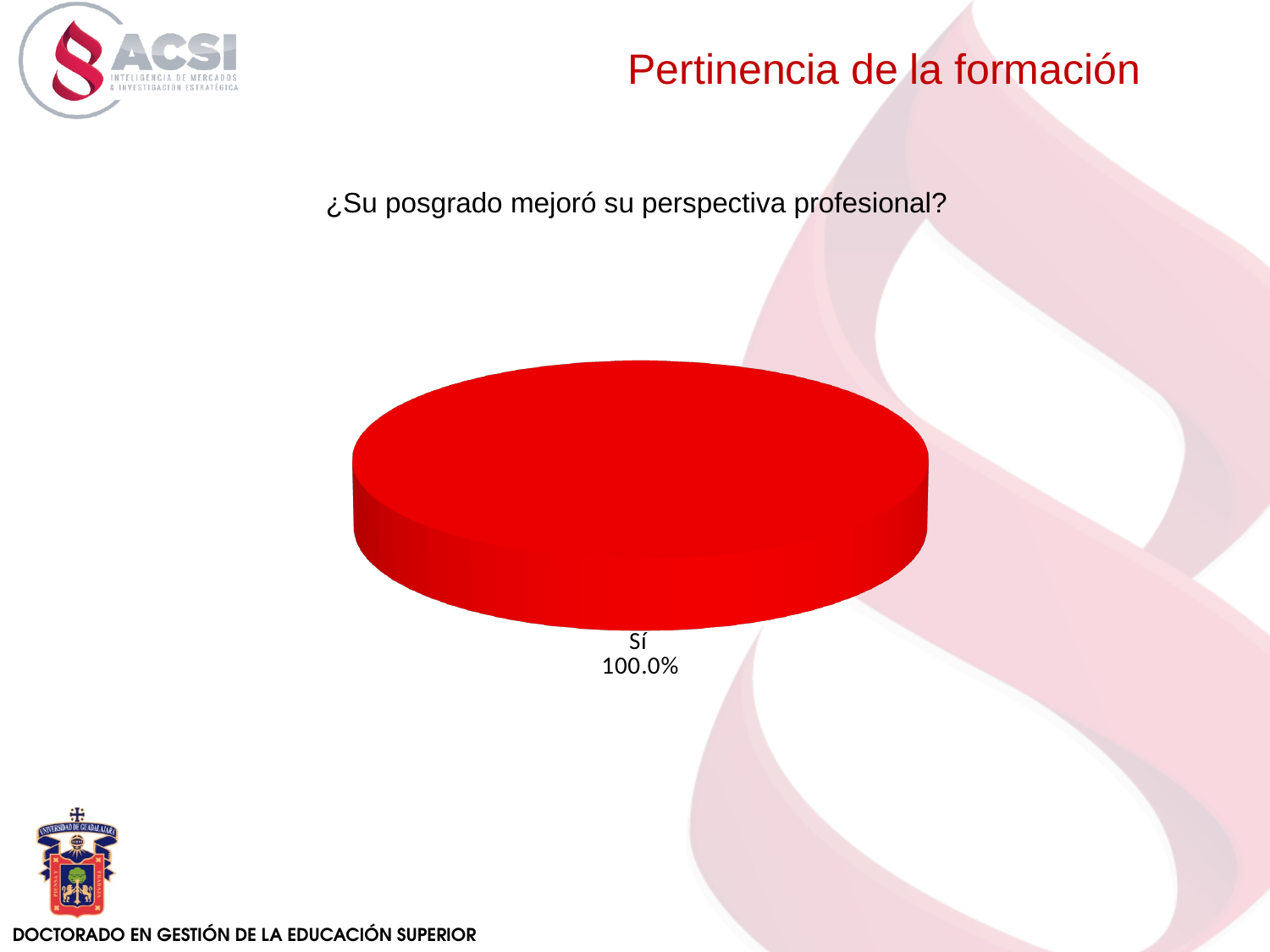

[unsupported chart]

Pertinencia de la formación
¿Su posgrado mejoró su perspectiva profesional?